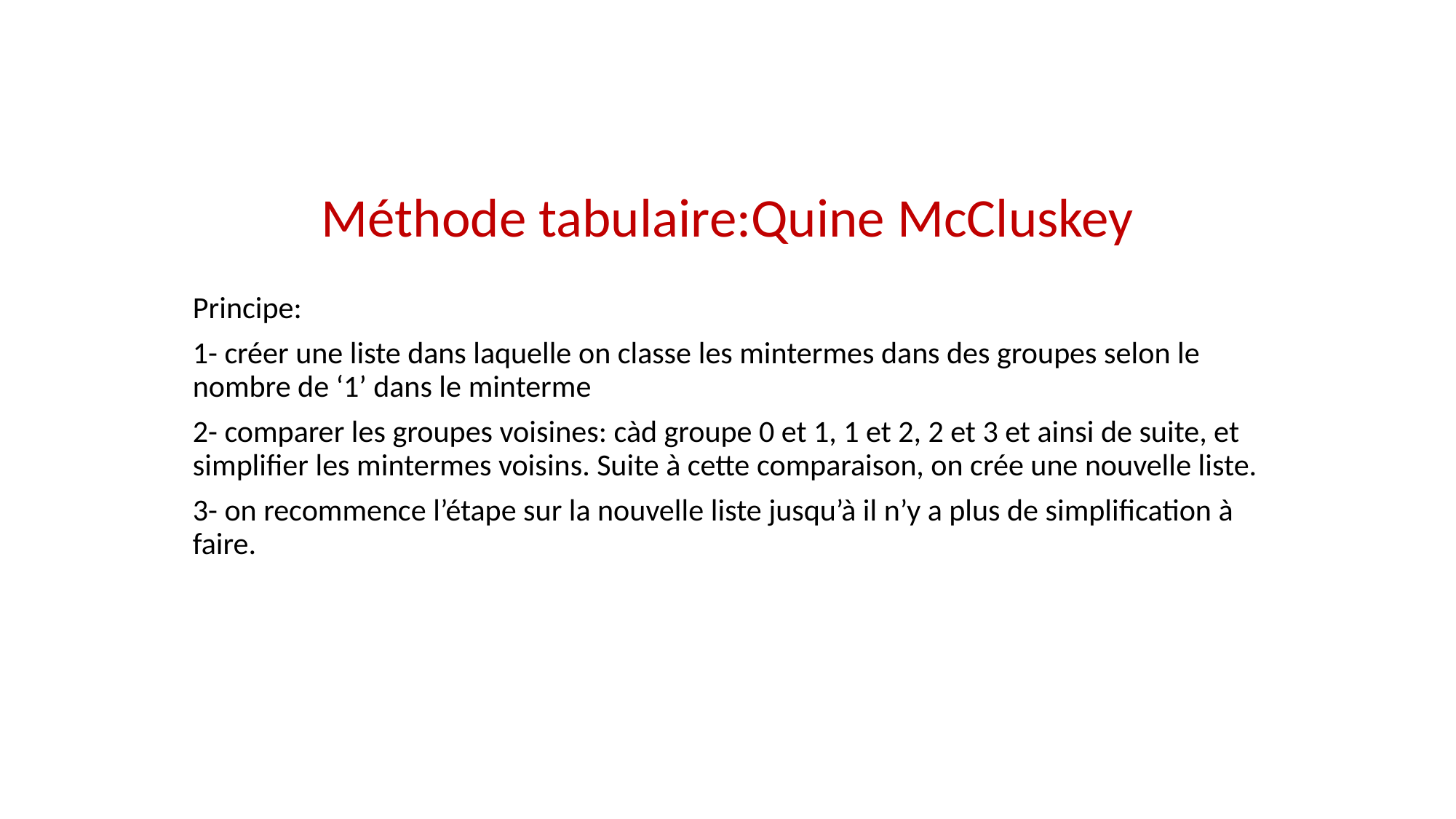

# Méthode tabulaire:Quine McCluskey
Principe:
1- créer une liste dans laquelle on classe les mintermes dans des groupes selon le nombre de ‘1’ dans le minterme
2- comparer les groupes voisines: càd groupe 0 et 1, 1 et 2, 2 et 3 et ainsi de suite, et simplifier les mintermes voisins. Suite à cette comparaison, on crée une nouvelle liste.
3- on recommence l’étape sur la nouvelle liste jusqu’à il n’y a plus de simplification à faire.